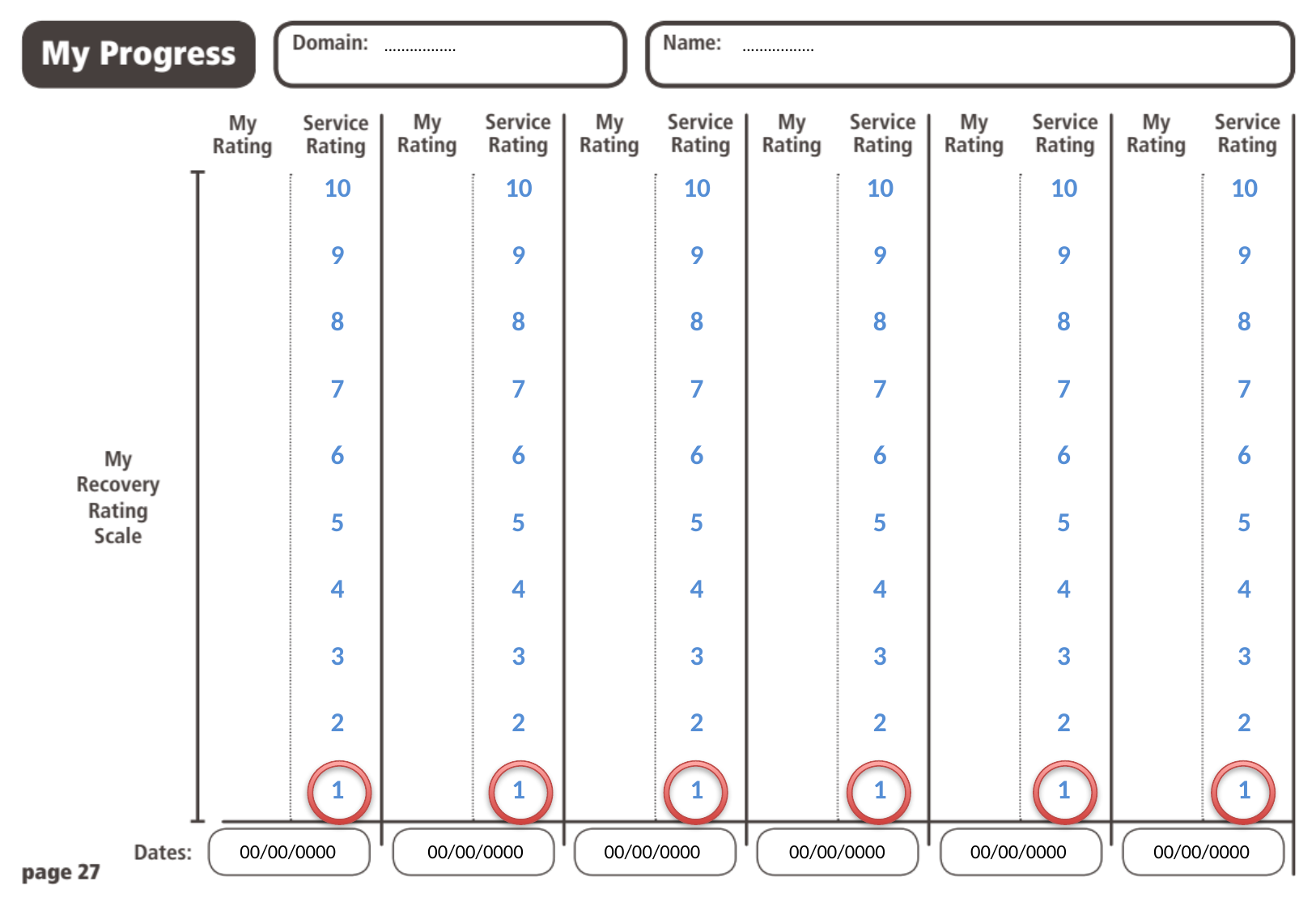

.................
.................
10
9
8
7
6
5
4
3
2
1
10
9
8
7
6
5
4
3
2
1
10
9
8
7
6
5
4
3
2
1
10
9
8
7
6
5
4
3
2
1
10
9
8
7
6
5
4
3
2
1
10
9
8
7
6
5
4
3
2
1

00/00/0000
00/00/0000
00/00/0000
00/00/0000
00/00/0000
00/00/0000